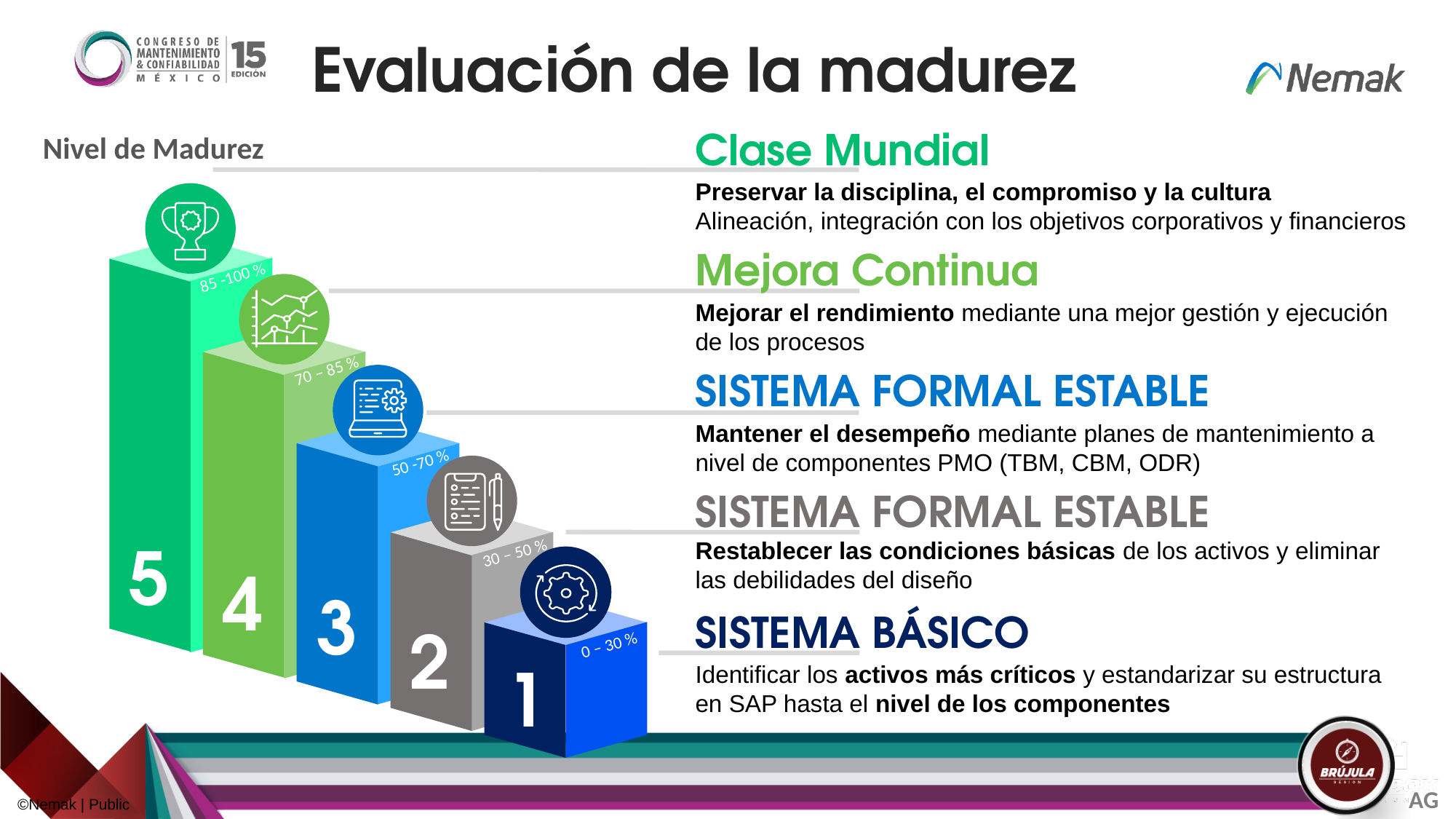

# Evaluación de la madurez
Clase Mundial
Nivel de Madurez

Preservar la disciplina, el compromiso y la cultura
Alineación, integración con los objetivos corporativos y financieros

Mejora Continua

85 -100 %

Mejorar el rendimiento mediante una mejor gestión y ejecución de los procesos

70 – 85 %
SISTEMA FORMAL ESTABLE

Mantener el desempeño mediante planes de mantenimiento a nivel de componentes PMO (TBM, CBM, ODR)

50 -70 %

SISTEMA FORMAL ESTABLE

5
Restablecer las condiciones básicas de los activos y eliminar las debilidades del diseño

30 – 50 %

4

3

SISTEMA BÁSICO
2

0 – 30 %
1

Identificar los activos más críticos y estandarizar su estructura en SAP hasta el nivel de los componentes
AG